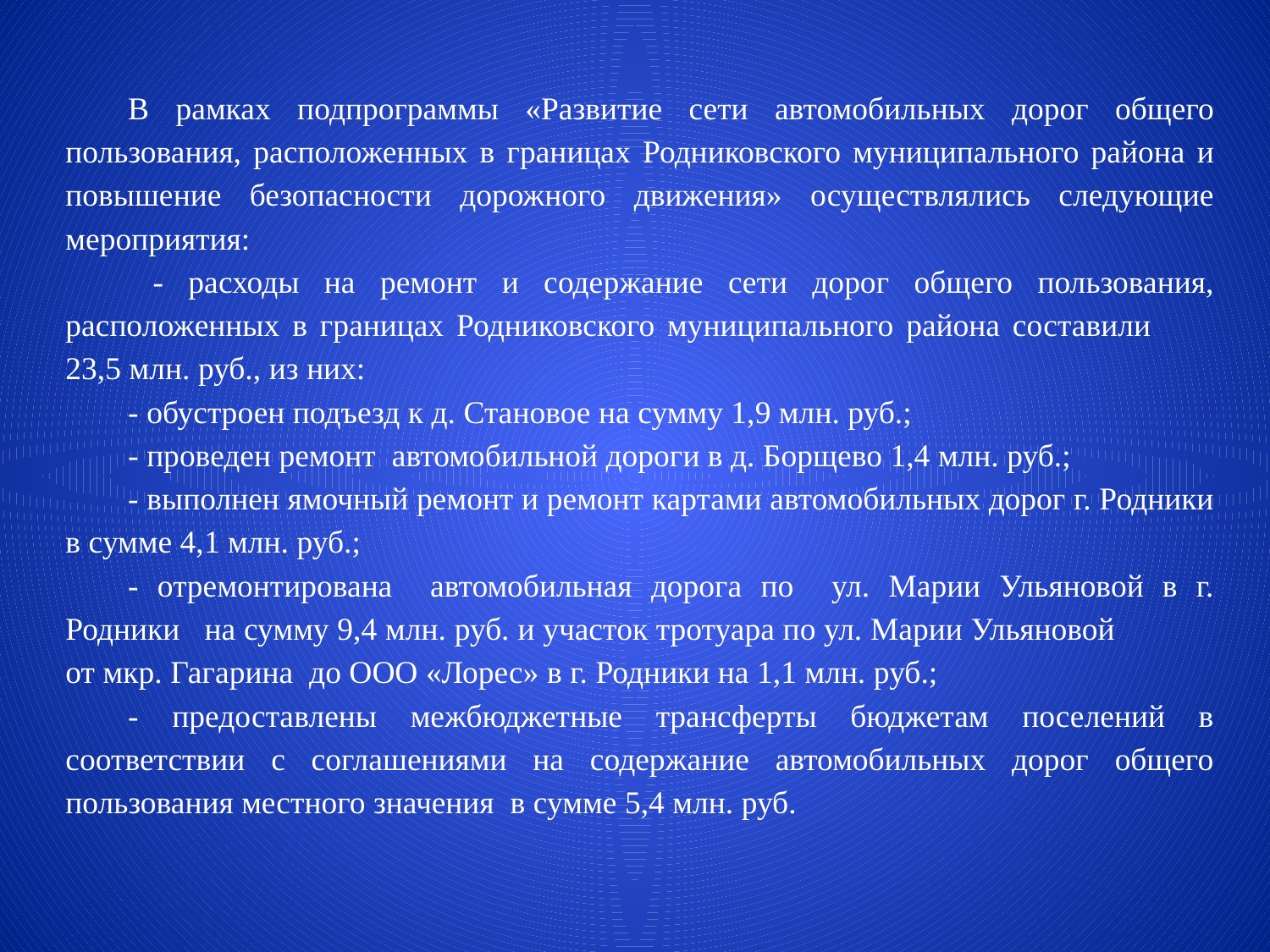

В рамках подпрограммы «Развитие сети автомобильных дорог общего пользования, расположенных в границах Родниковского муниципального района и повышение безопасности дорожного движения» осуществлялись следующие мероприятия:
 - расходы на ремонт и содержание сети дорог общего пользования, расположенных в границах Родниковского муниципального района составили      23,5 млн. руб., из них:
- обустроен подъезд к д. Становое на сумму 1,9 млн. руб.;
- проведен ремонт  автомобильной дороги в д. Борщево 1,4 млн. руб.;
- выполнен ямочный ремонт и ремонт картами автомобильных дорог г. Родники в сумме 4,1 млн. руб.;
- отремонтирована  автомобильная дорога по  ул. Марии Ульяновой в г. Родники   на сумму 9,4 млн. руб. и участок тротуара по ул. Марии Ульяновой             от мкр. Гагарина  до ООО «Лорес» в г. Родники на 1,1 млн. руб.;
- предоставлены межбюджетные трансферты бюджетам поселений в соответствии с соглашениями на содержание автомобильных дорог общего пользования местного значения  в сумме 5,4 млн. руб.